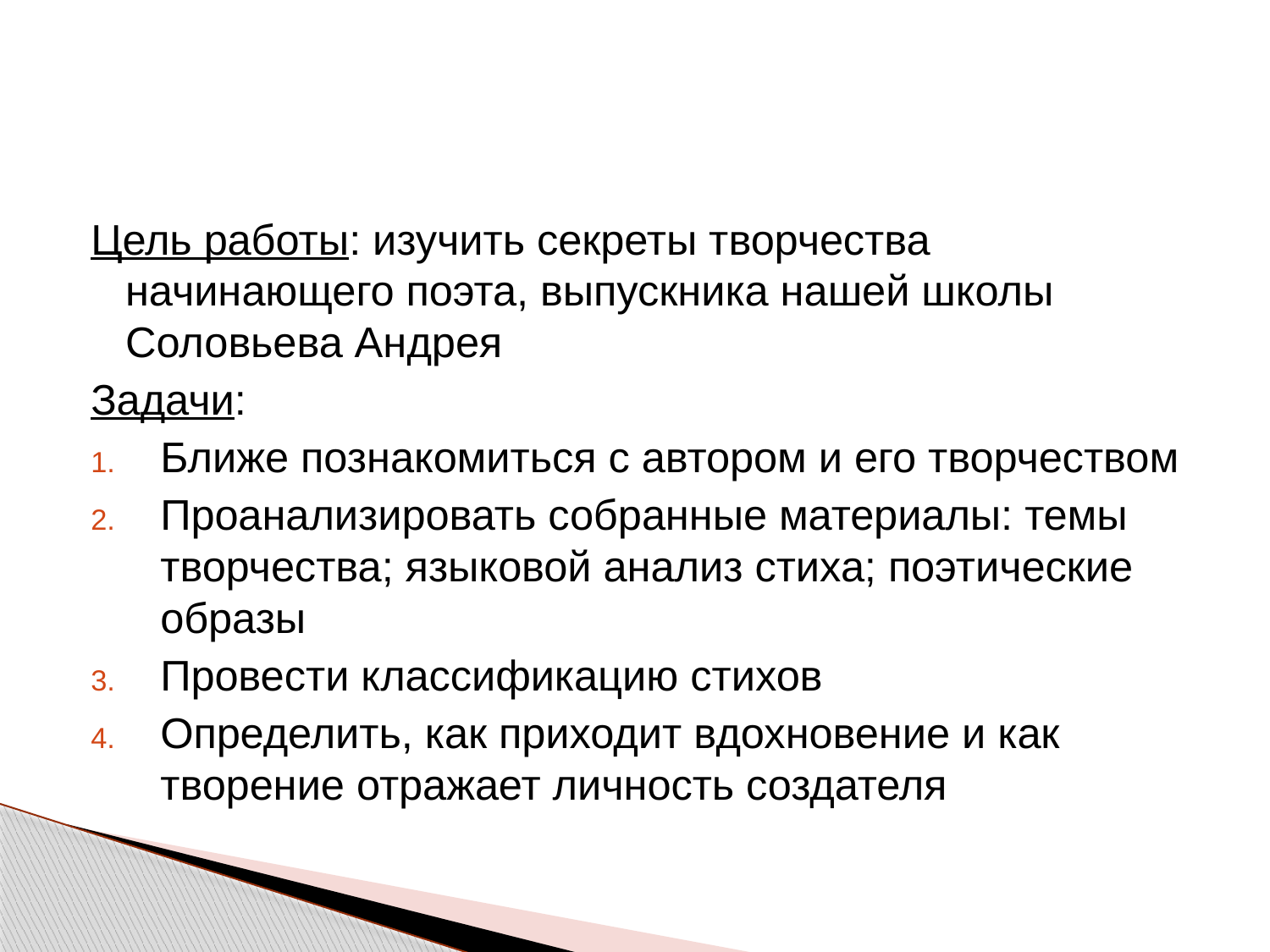

#
Цель работы: изучить секреты творчества начинающего поэта, выпускника нашей школы Соловьева Андрея
Задачи:
Ближе познакомиться с автором и его творчеством
Проанализировать собранные материалы: темы творчества; языковой анализ стиха; поэтические образы
Провести классификацию стихов
Определить, как приходит вдохновение и как творение отражает личность создателя